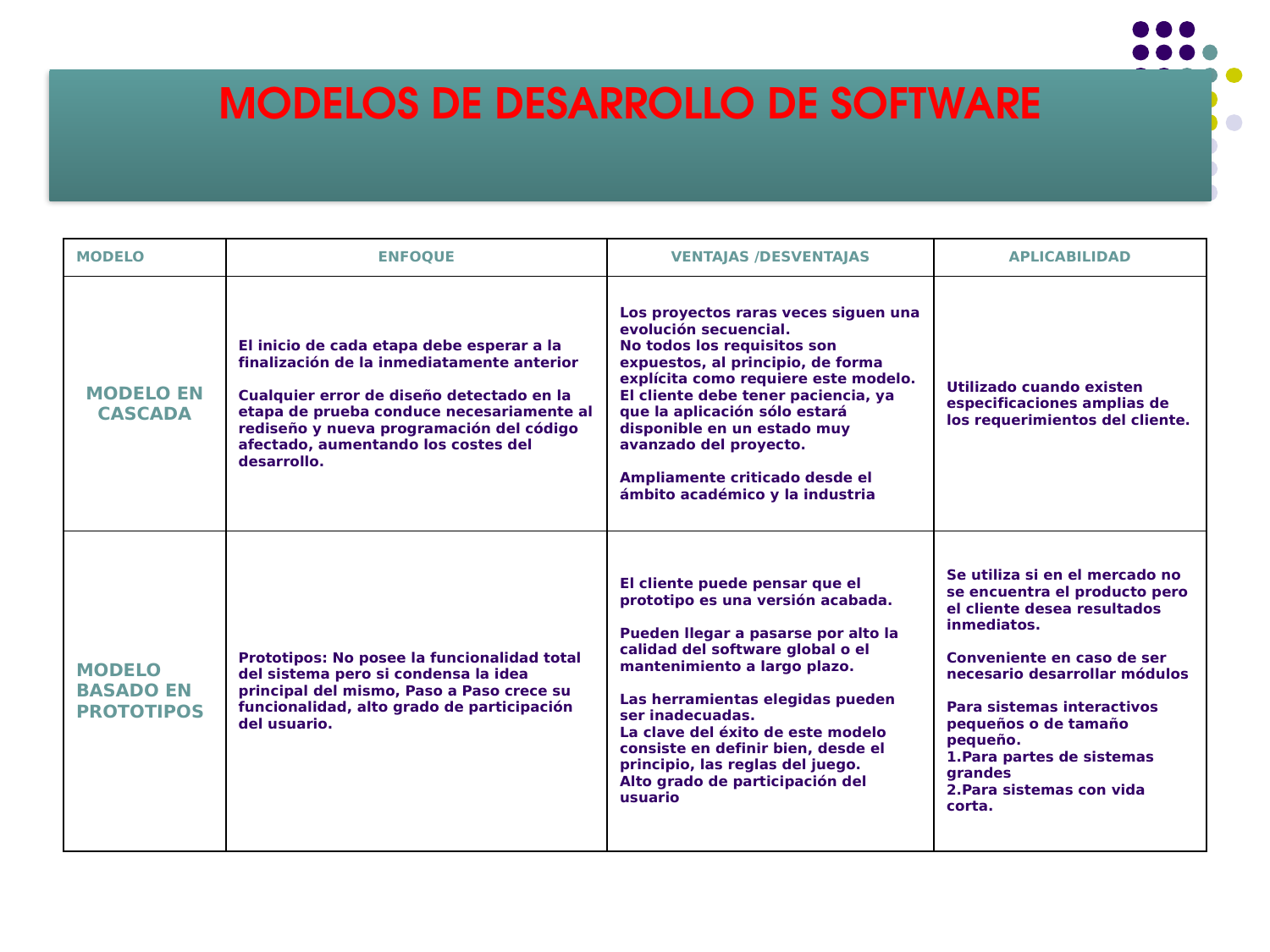

MODELOS DE DESARROLLO DE SOFTWARE
| MODELO | ENFOQUE | VENTAJAS /DESVENTAJAS | APLICABILIDAD |
| --- | --- | --- | --- |
| MODELO EN CASCADA | El inicio de cada etapa debe esperar a la finalización de la inmediatamente anterior Cualquier error de diseño detectado en la etapa de prueba conduce necesariamente al rediseño y nueva programación del código afectado, aumentando los costes del desarrollo. | Los proyectos raras veces siguen una evolución secuencial. No todos los requisitos son expuestos, al principio, de forma explícita como requiere este modelo. El cliente debe tener paciencia, ya que la aplicación sólo estará disponible en un estado muy avanzado del proyecto. Ampliamente criticado desde el ámbito académico y la industria | Utilizado cuando existen especificaciones amplias de los requerimientos del cliente. |
| MODELO BASADO EN PROTOTIPOS | Prototipos: No posee la funcionalidad total del sistema pero si condensa la idea principal del mismo, Paso a Paso crece su funcionalidad, alto grado de participación del usuario. | El cliente puede pensar que el prototipo es una versión acabada. Pueden llegar a pasarse por alto la calidad del software global o el mantenimiento a largo plazo. Las herramientas elegidas pueden ser inadecuadas. La clave del éxito de este modelo consiste en definir bien, desde el principio, las reglas del juego. Alto grado de participación del usuario | Se utiliza si en el mercado no se encuentra el producto pero el cliente desea resultados inmediatos. Conveniente en caso de ser necesario desarrollar módulos Para sistemas interactivos pequeños o de tamaño pequeño. Para partes de sistemas grandes Para sistemas con vida corta. |